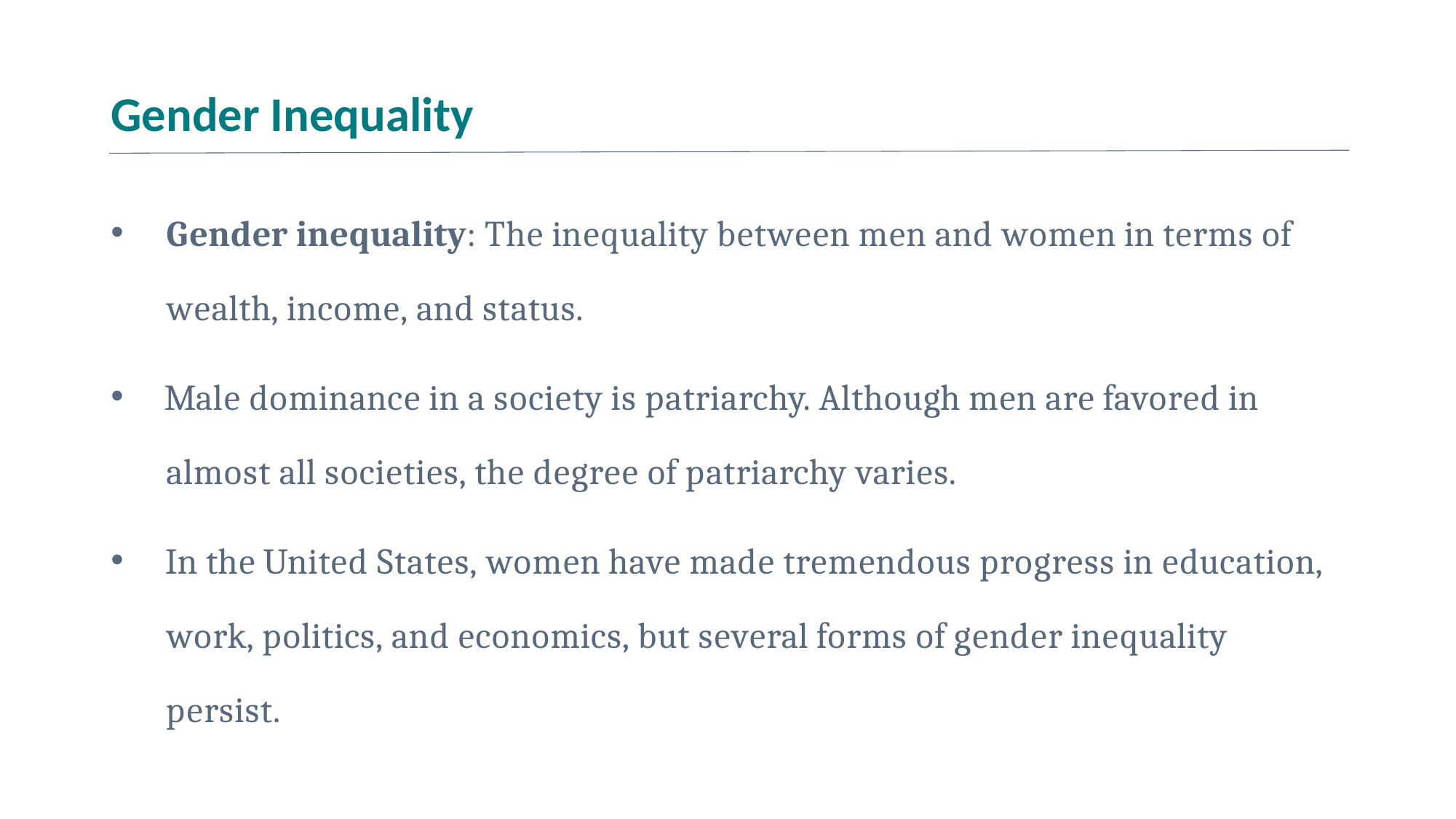

# Gender Inequality
Gender inequality: The inequality between men and women in terms of wealth, income, and status.
Male dominance in a society is patriarchy. Although men are favored in almost all societies, the degree of patriarchy varies.
In the United States, women have made tremendous progress in education, work, politics, and economics, but several forms of gender inequality persist.